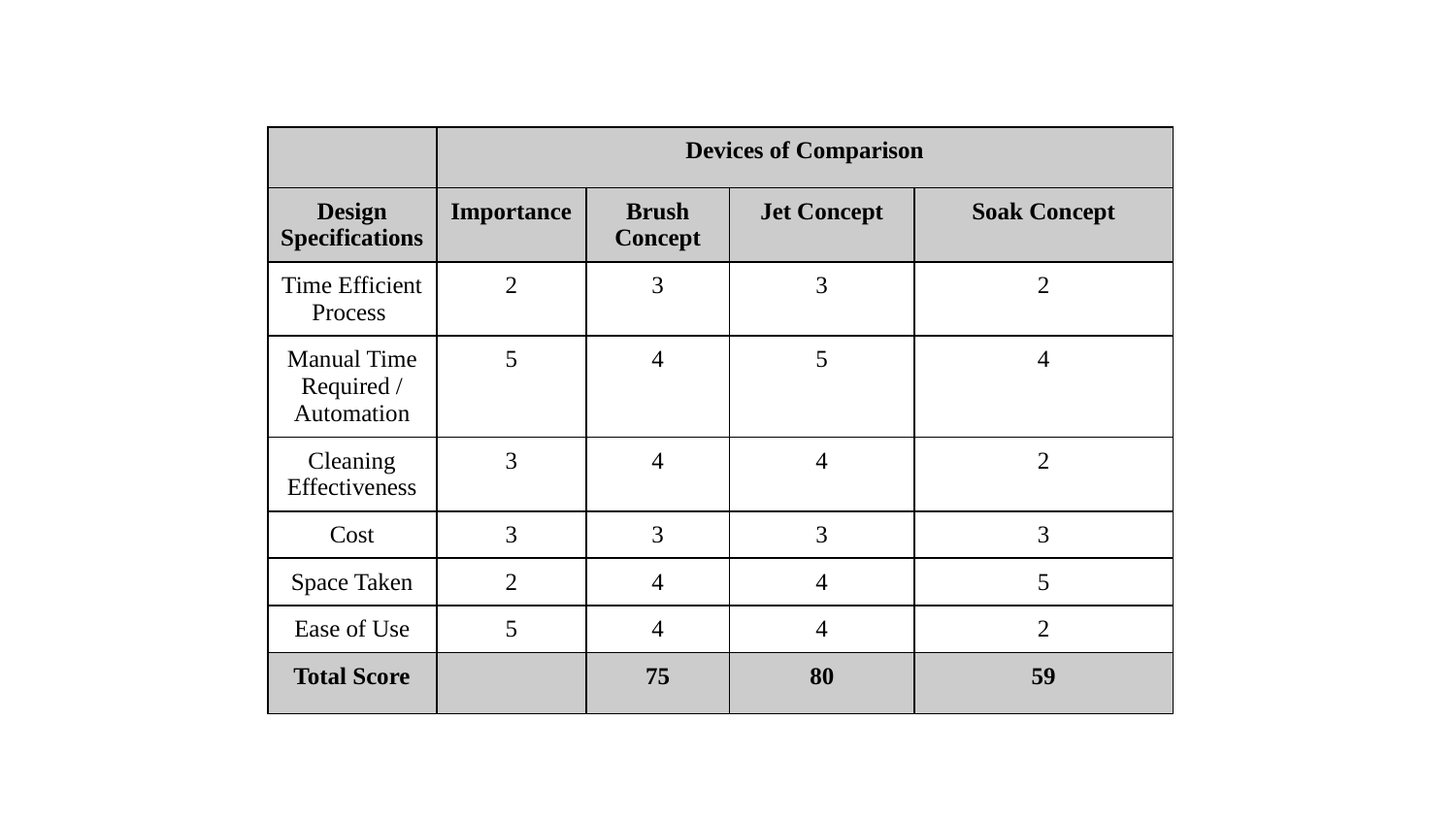

|  | Devices of Comparison |  |  |  |
| --- | --- | --- | --- | --- |
| Design Specifications | Importance | Brush Concept | Jet Concept | Soak Concept |
| Time Efficient Process | 2 | 3 | 3 | 2 |
| Manual Time Required / Automation | 5 | 4 | 5 | 4 |
| Cleaning Effectiveness | 3 | 4 | 4 | 2 |
| Cost | 3 | 3 | 3 | 3 |
| Space Taken | 2 | 4 | 4 | 5 |
| Ease of Use | 5 | 4 | 4 | 2 |
| Total Score |  | 75 | 80 | 59 |